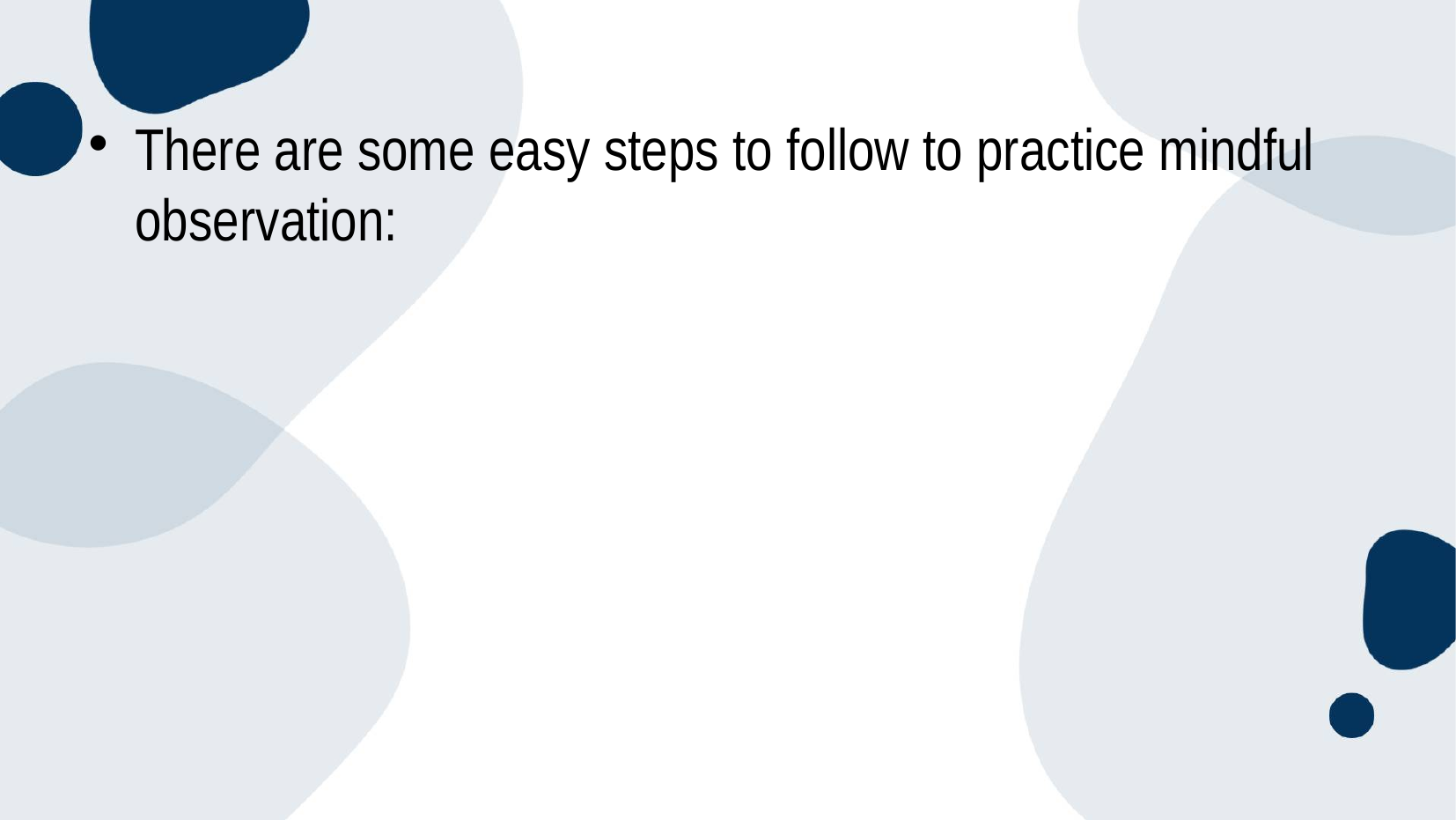

There are some easy steps to follow to practice mindful observation: